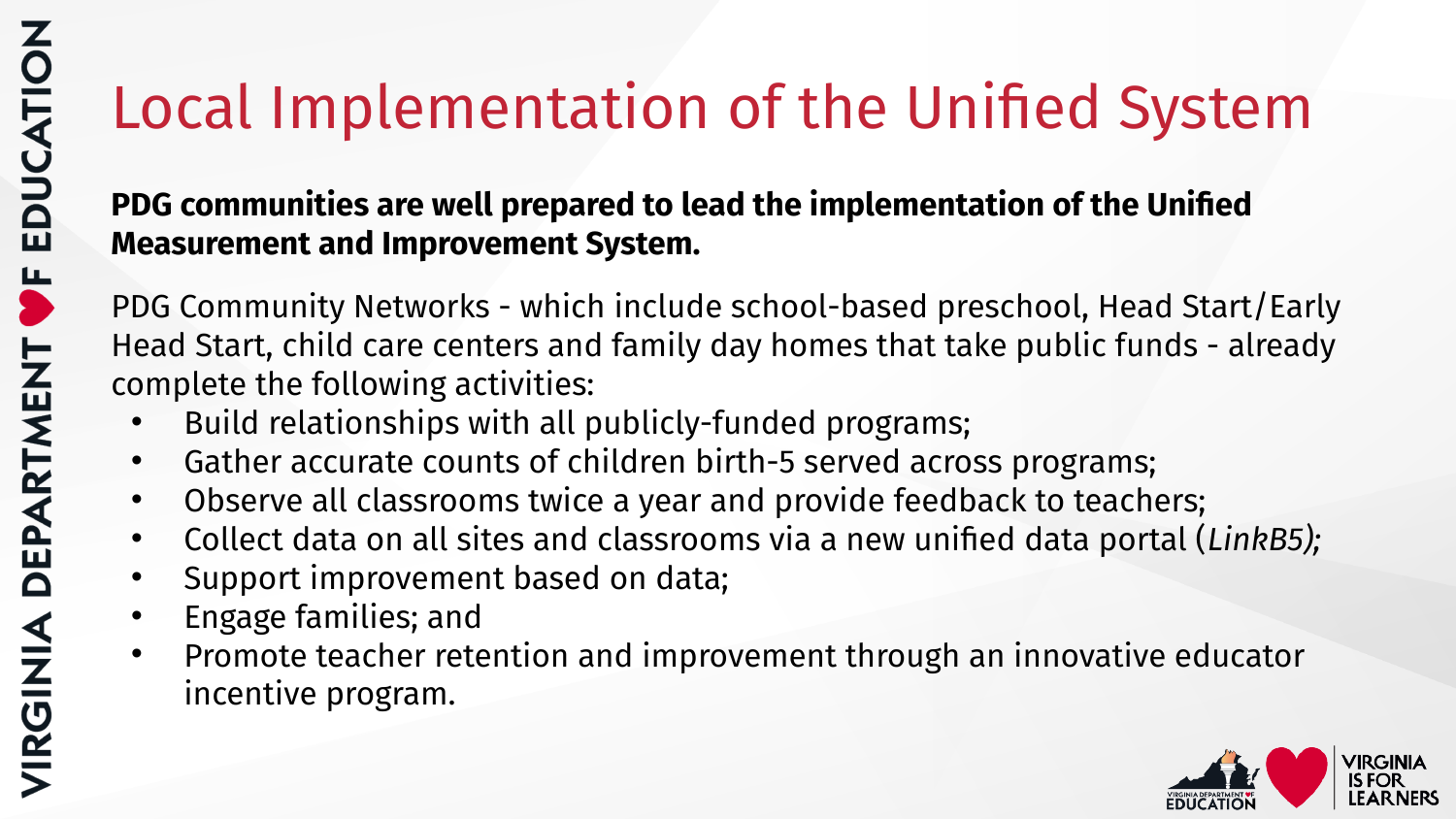

# Local Implementation of the Unified System

PDG communities are well prepared to lead the implementation of the Unified Measurement and Improvement System.

PDG Community Networks - which include school-based preschool, Head Start/Early Head Start, child care centers and family day homes that take public funds - already complete the following activities:
Build relationships with all publicly-funded programs;
Gather accurate counts of children birth-5 served across programs;
Observe all classrooms twice a year and provide feedback to teachers;
Collect data on all sites and classrooms via a new unified data portal (LinkB5);
Support improvement based on data;
Engage families; and
Promote teacher retention and improvement through an innovative educator incentive program.